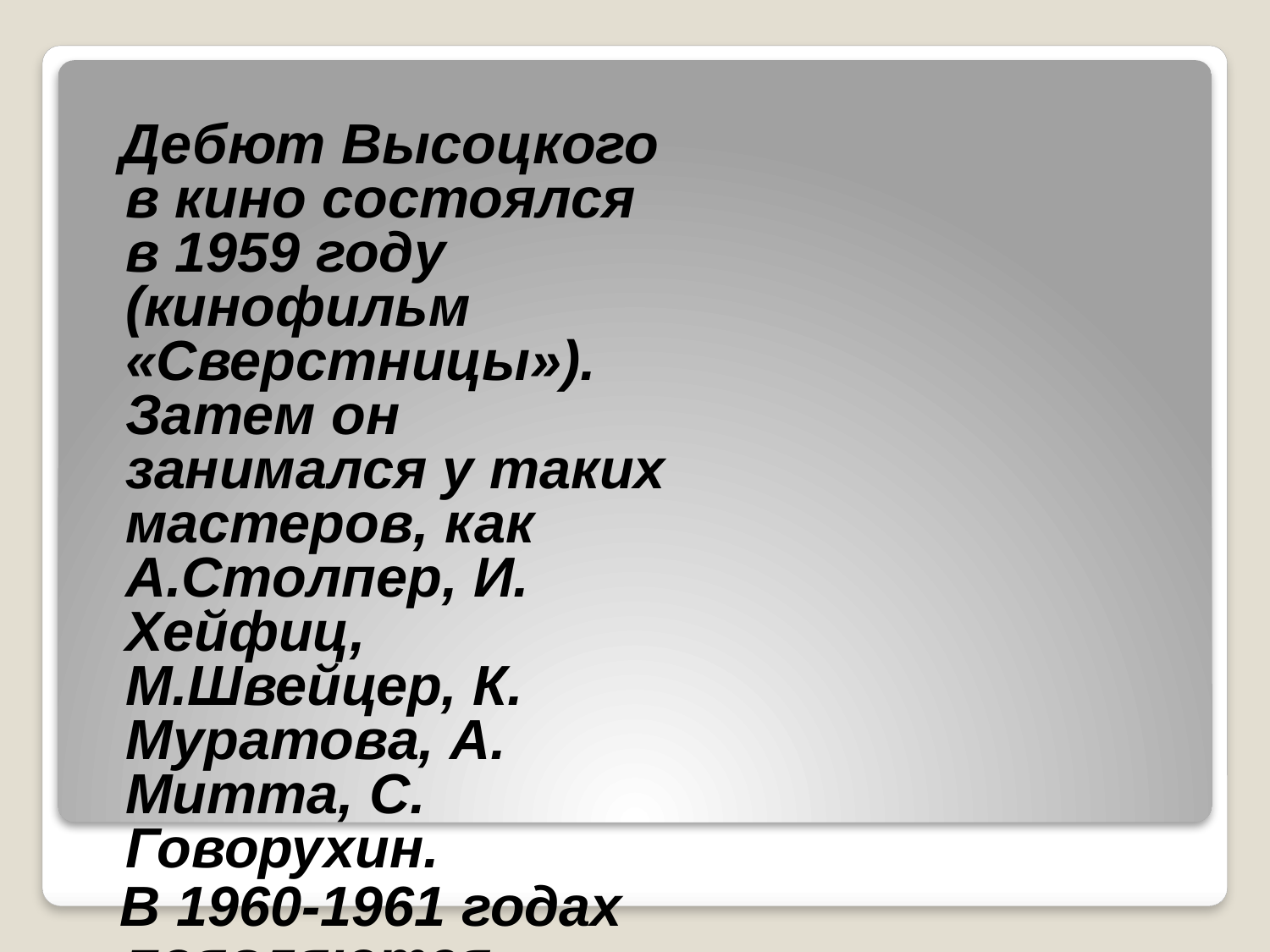

Дебют Высоцкого в кино состоялся в 1959 году (кинофильм «Сверстницы»). Затем он занимался у таких мастеров, как А.Столпер, И. Хейфиц, М.Швейцер, К. Муратова, А. Митта, С. Говорухин.
  В 1960-1961 годах появляются первые стихи.